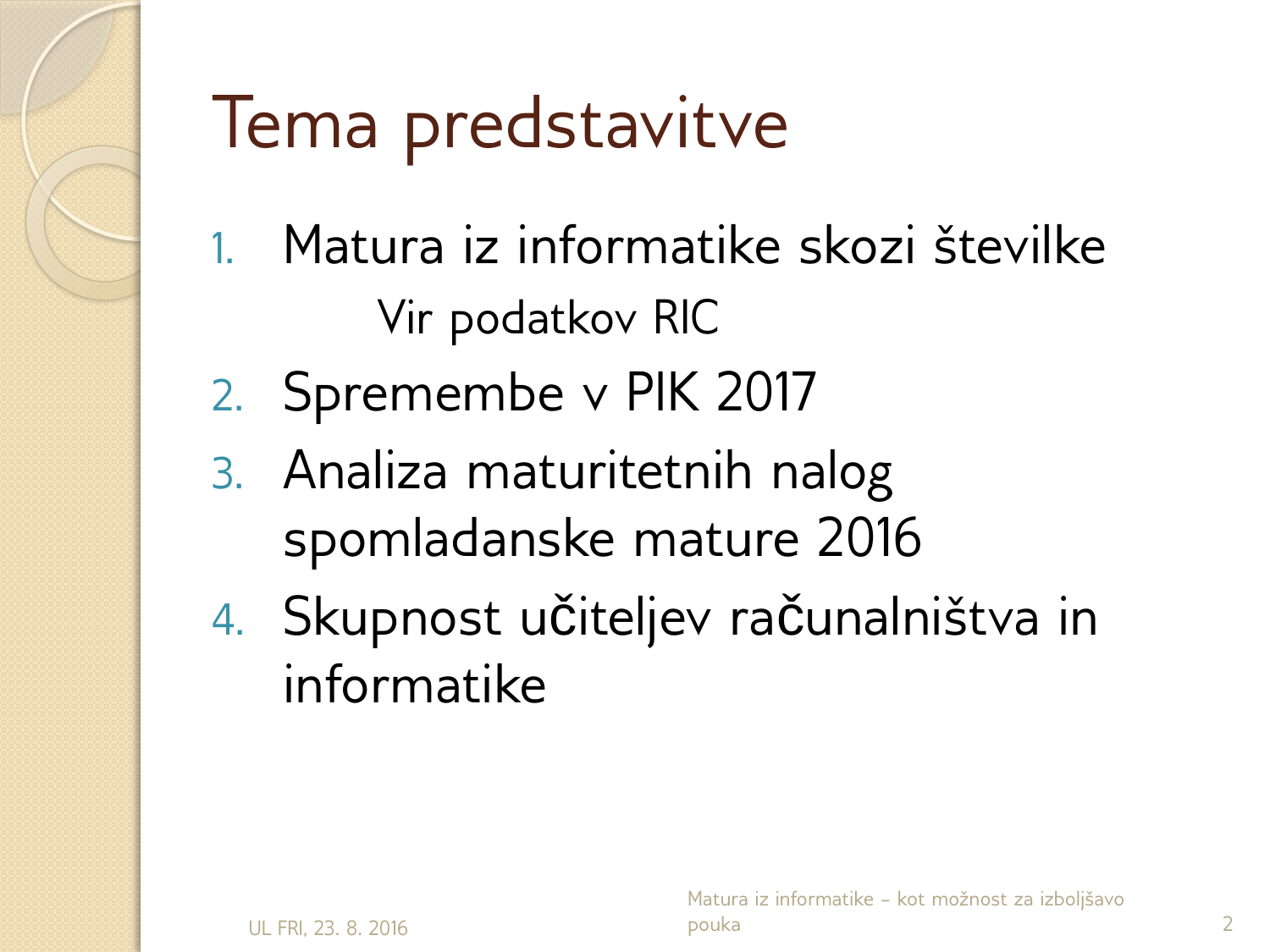

# Tema predstavitve
Matura iz informatike skozi številke
	Vir podatkov RIC
Spremembe v PIK 2017
Analiza maturitetnih nalog spomladanske mature 2016
Skupnost učiteljev računalništva in informatike
Matura iz informatike – kot možnost za izboljšavo pouka
2
UL FRI, 23. 8. 2016